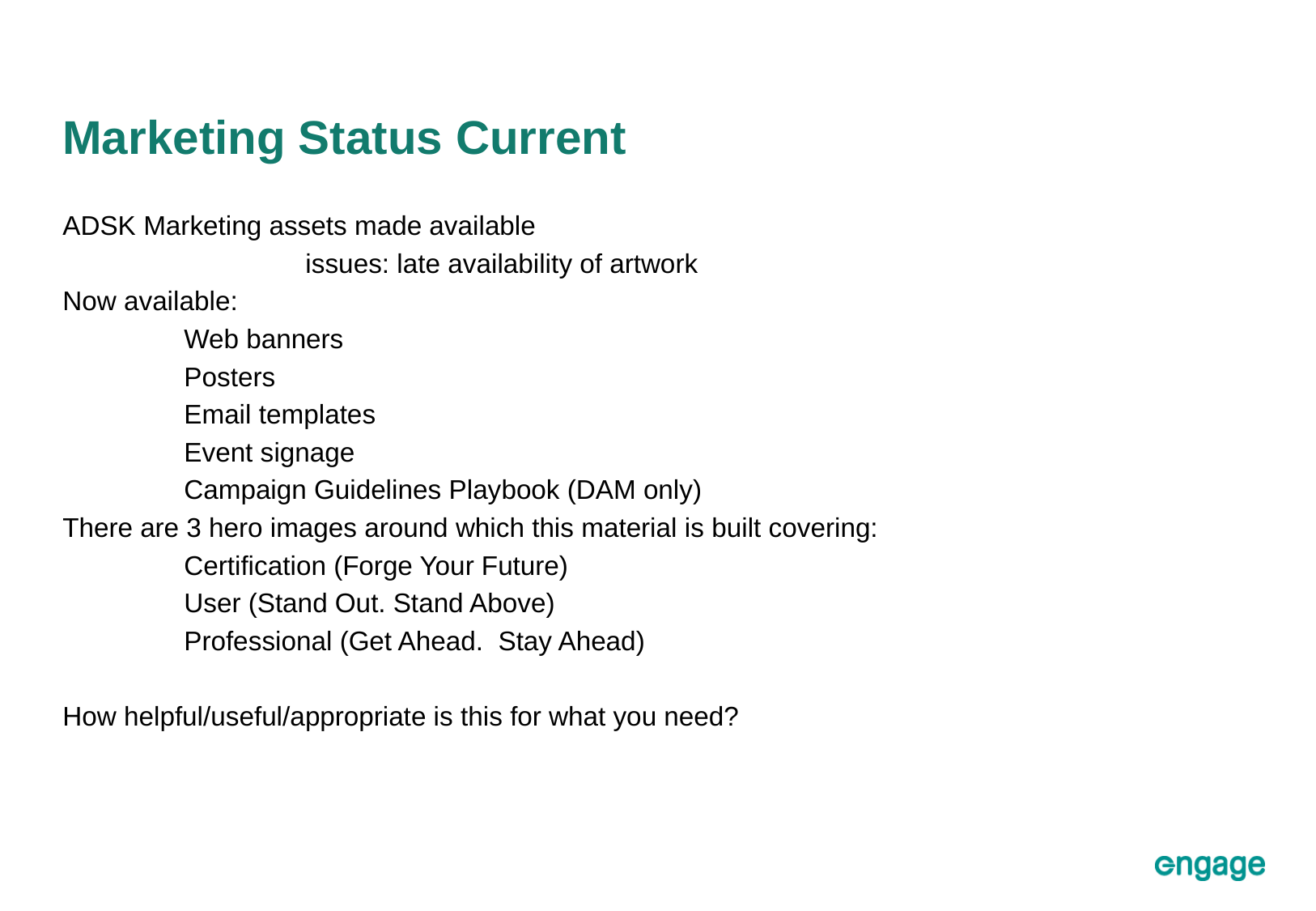

# Marketing Status Current
ADSK Marketing assets made available
		issues: late availability of artwork
Now available:
	Web banners
	Posters
	Email templates
	Event signage
	Campaign Guidelines Playbook (DAM only)
There are 3 hero images around which this material is built covering:
	Certification (Forge Your Future)
	User (Stand Out. Stand Above)
	Professional (Get Ahead.  Stay Ahead)

How helpful/useful/appropriate is this for what you need?